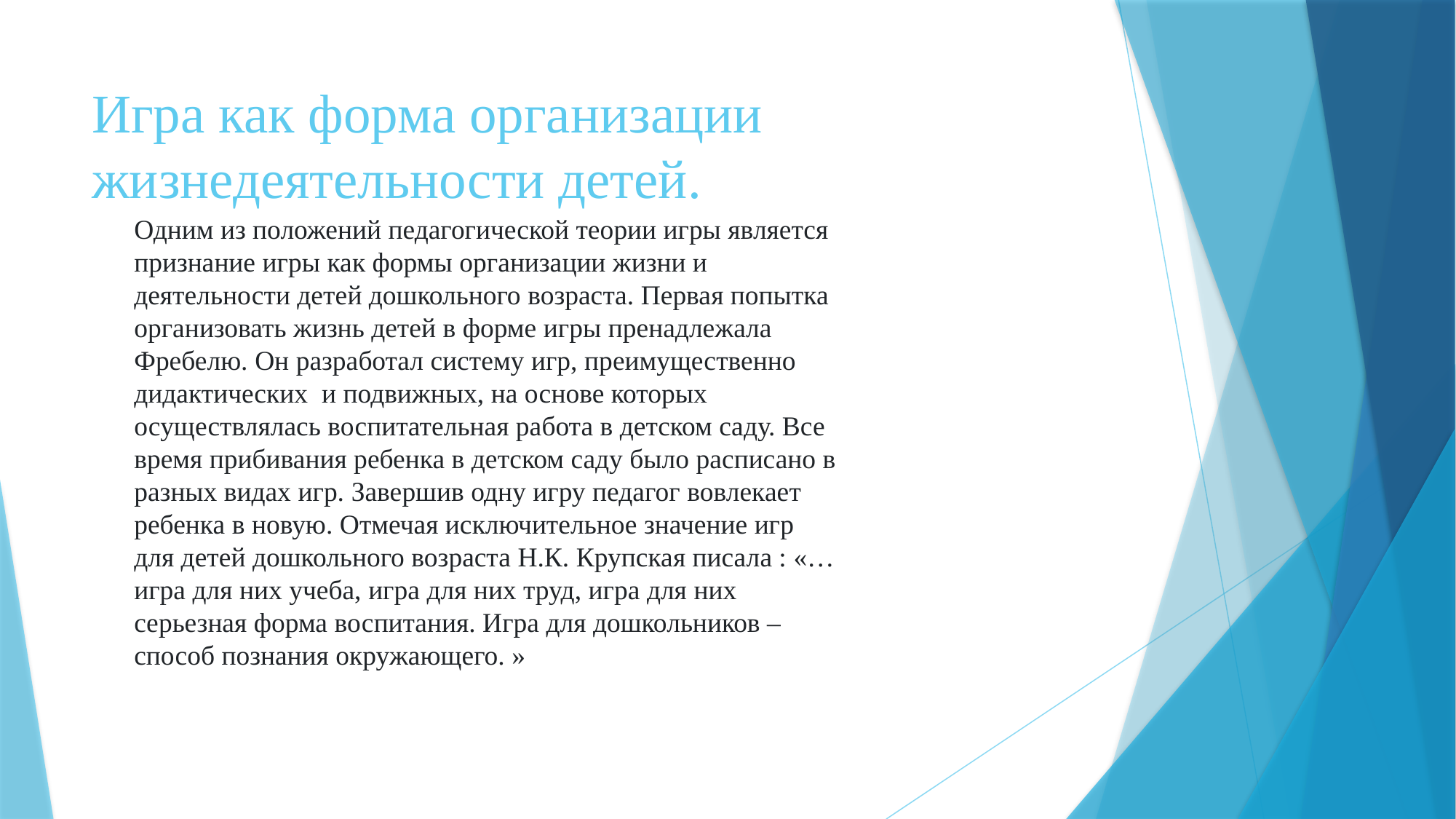

# Игра как форма организации жизнедеятельности детей.
Одним из положений педагогической теории игры является признание игры как формы организации жизни и деятельности детей дошкольного возраста. Первая попытка организовать жизнь детей в форме игры пренадлежала Фребелю. Он разработал систему игр, преимущественно дидактических  и подвижных, на основе которых осуществлялась воспитательная работа в детском саду. Все время прибивания ребенка в детском саду было расписано в разных видах игр. Завершив одну игру педагог вовлекает ребенка в новую. Отмечая исключительное значение игр для детей дошкольного возраста Н.К. Крупская писала : «…игра для них учеба, игра для них труд, игра для них серьезная форма воспитания. Игра для дошкольников – способ познания окружающего. »